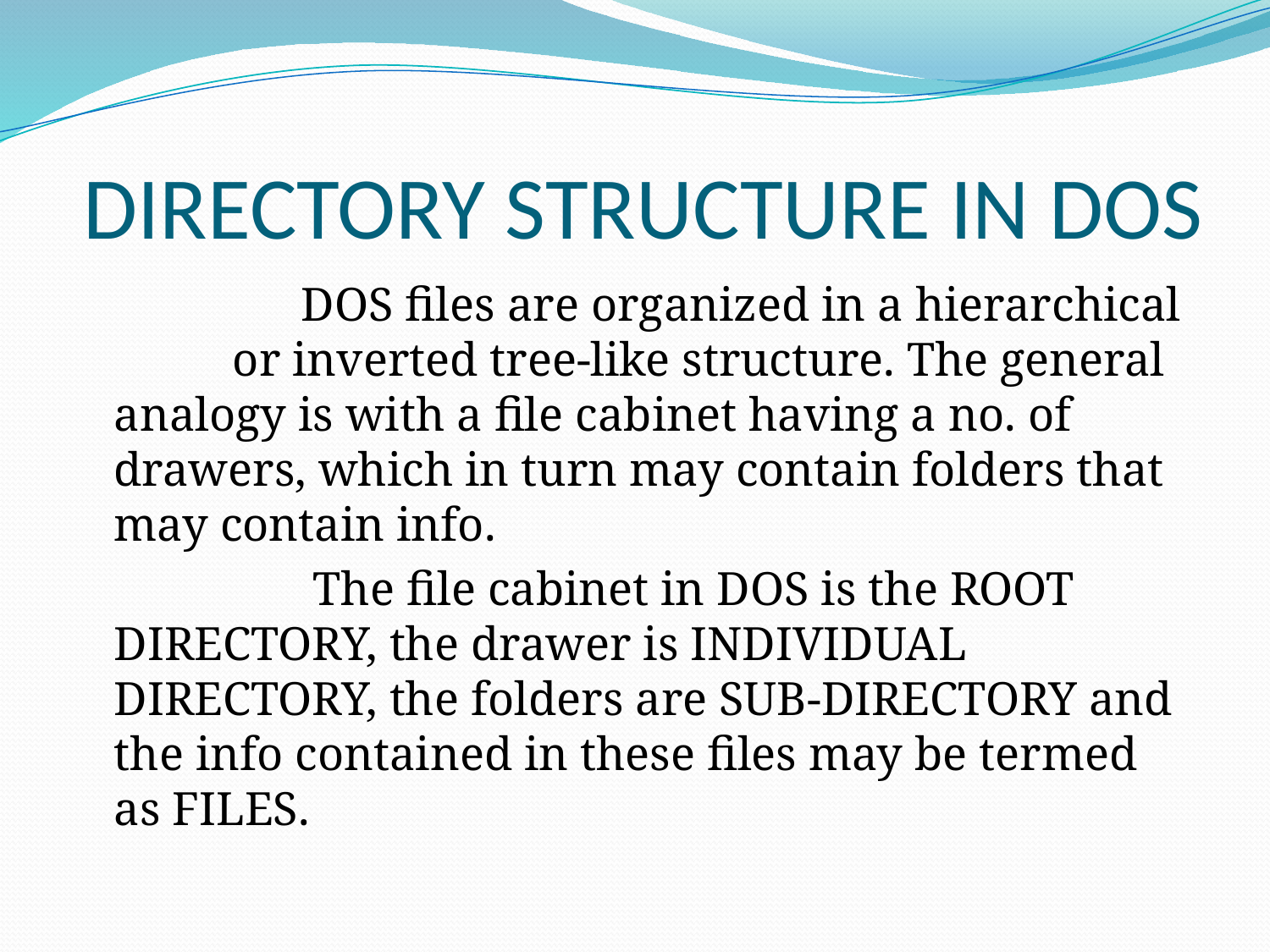

# DIRECTORY STRUCTURE IN DOS
                   DOS files are organized in a hierarchical            or inverted tree-like structure. The general  analogy is with a file cabinet having a no. of  drawers, which in turn may contain folders that  may contain info.
                    The file cabinet in DOS is the ROOT DIRECTORY, the drawer is INDIVIDUAL DIRECTORY, the folders are SUB-DIRECTORY and the info contained in these files may be termed as FILES.